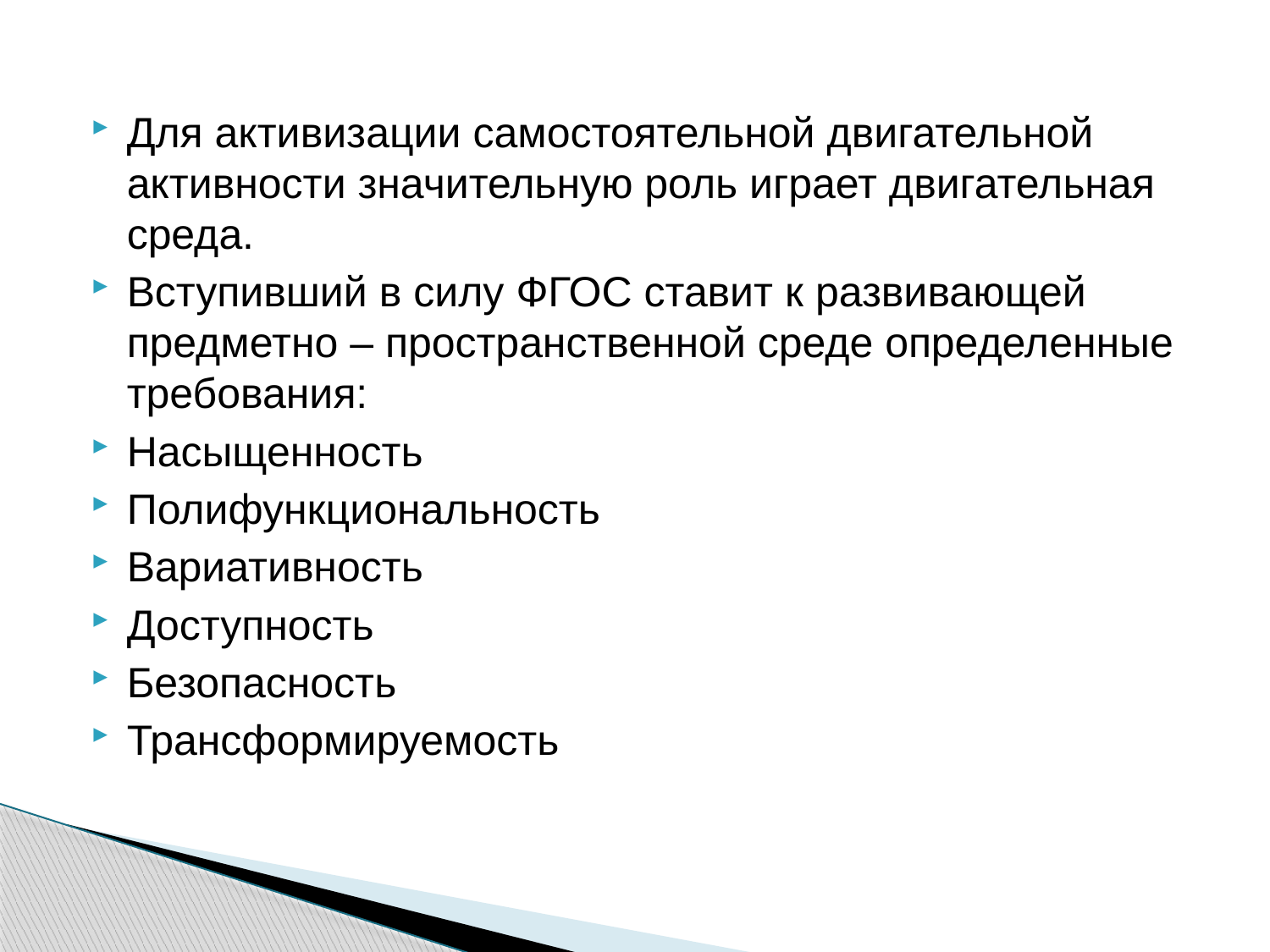

Для активизации самостоятельной двигательной активности значительную роль играет двигательная среда.
Вступивший в силу ФГОС ставит к развивающей предметно – пространственной среде определенные требования:
Насыщенность
Полифункциональность
Вариативность
Доступность
Безопасность
Трансформируемость